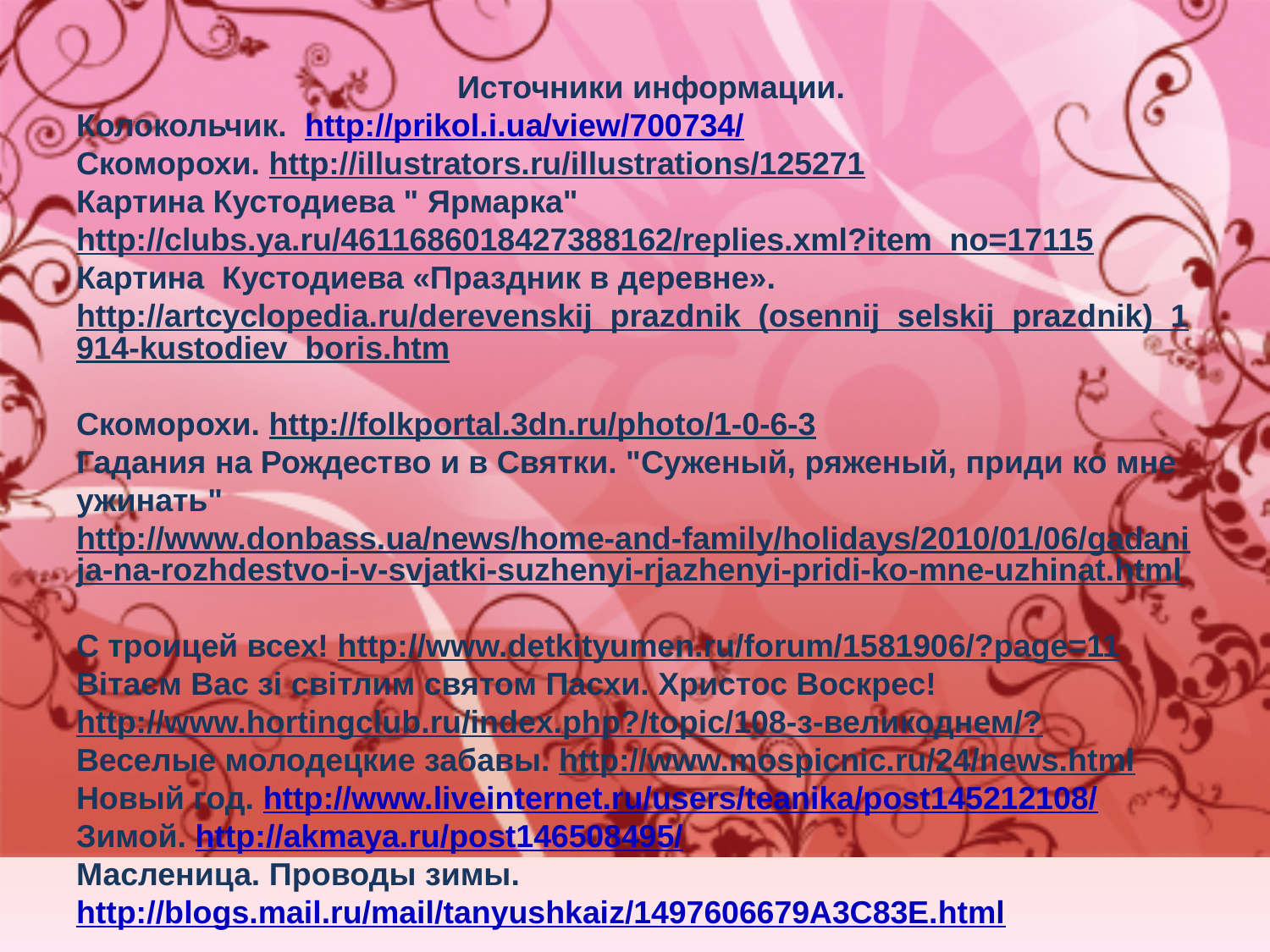

Источники информации.
Колокольчик.  http://prikol.i.ua/view/700734/
Скоморохи. http://illustrators.ru/illustrations/125271
Картина Кустодиева " Ярмарка" http://clubs.ya.ru/4611686018427388162/replies.xml?item_no=17115
Картина  Кустодиева «Праздник в деревне».
http://artcyclopedia.ru/derevenskij_prazdnik_(osennij_selskij_prazdnik)_1914-kustodiev_boris.htm
Скоморохи. http://folkportal.3dn.ru/photo/1-0-6-3
Гадания на Рождество и в Святки. "Суженый, ряженый, приди ко мне ужинать"
http://www.donbass.ua/news/home-and-family/holidays/2010/01/06/gadanija-na-rozhdestvo-i-v-svjatki-suzhenyi-rjazhenyi-pridi-ko-mne-uzhinat.html
С троицей всех!
http://www.detkityumen.ru/forum/1581906/?page=11
Вітаєм Вас зі світлим святом Пасхи. Христос Воскрес!
http://www.hortingclub.ru/index.php?/topic/108-з-великоднем/?
Веселые молодецкие забавы. http://www.mospicnic.ru/24/news.html
Новый год. http://www.liveinternet.ru/users/teanika/post145212108/
Зимой. http://akmaya.ru/post146508495/
Масленица. Проводы зимы. http://blogs.mail.ru/mail/tanyushkaiz/1497606679A3C83E.html